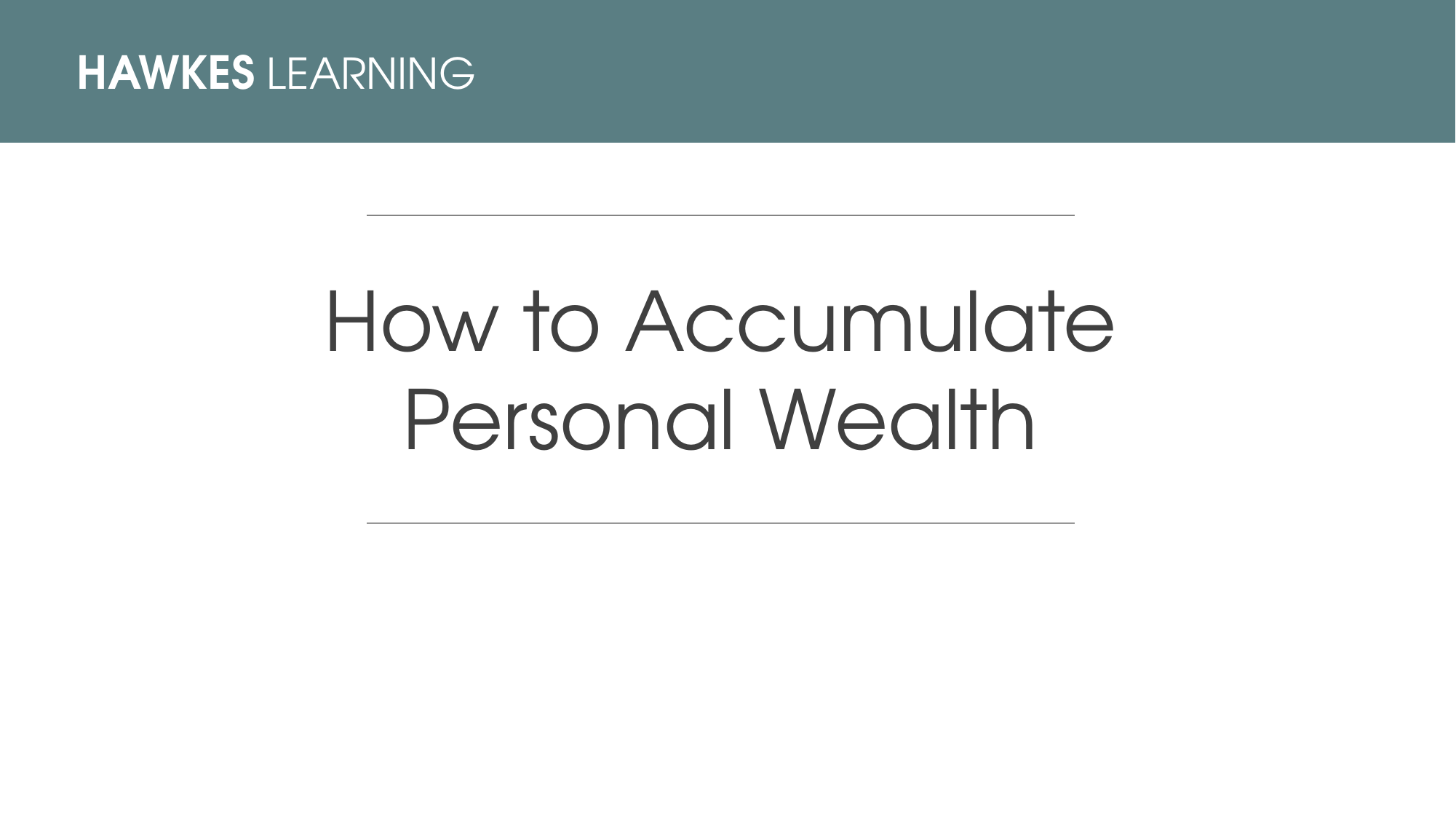

HAWKES LEARNING
How to Accumulate Personal Wealth